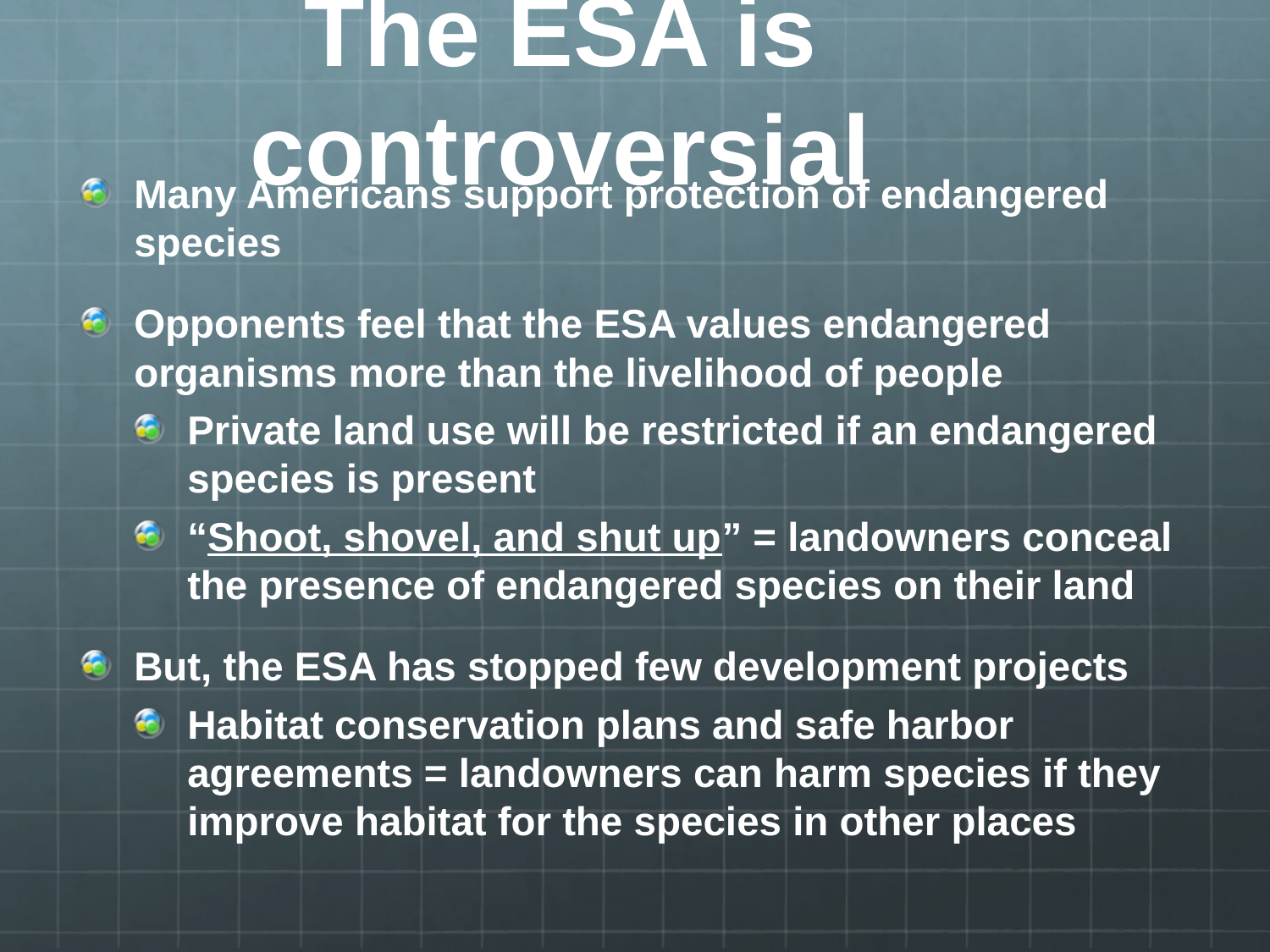

The ESA is controversial
Many Americans support protection of endangered species
Opponents feel that the ESA values endangered organisms more than the livelihood of people
Private land use will be restricted if an endangered species is present
“Shoot, shovel, and shut up” = landowners conceal the presence of endangered species on their land
But, the ESA has stopped few development projects
Habitat conservation plans and safe harbor agreements = landowners can harm species if they improve habitat for the species in other places